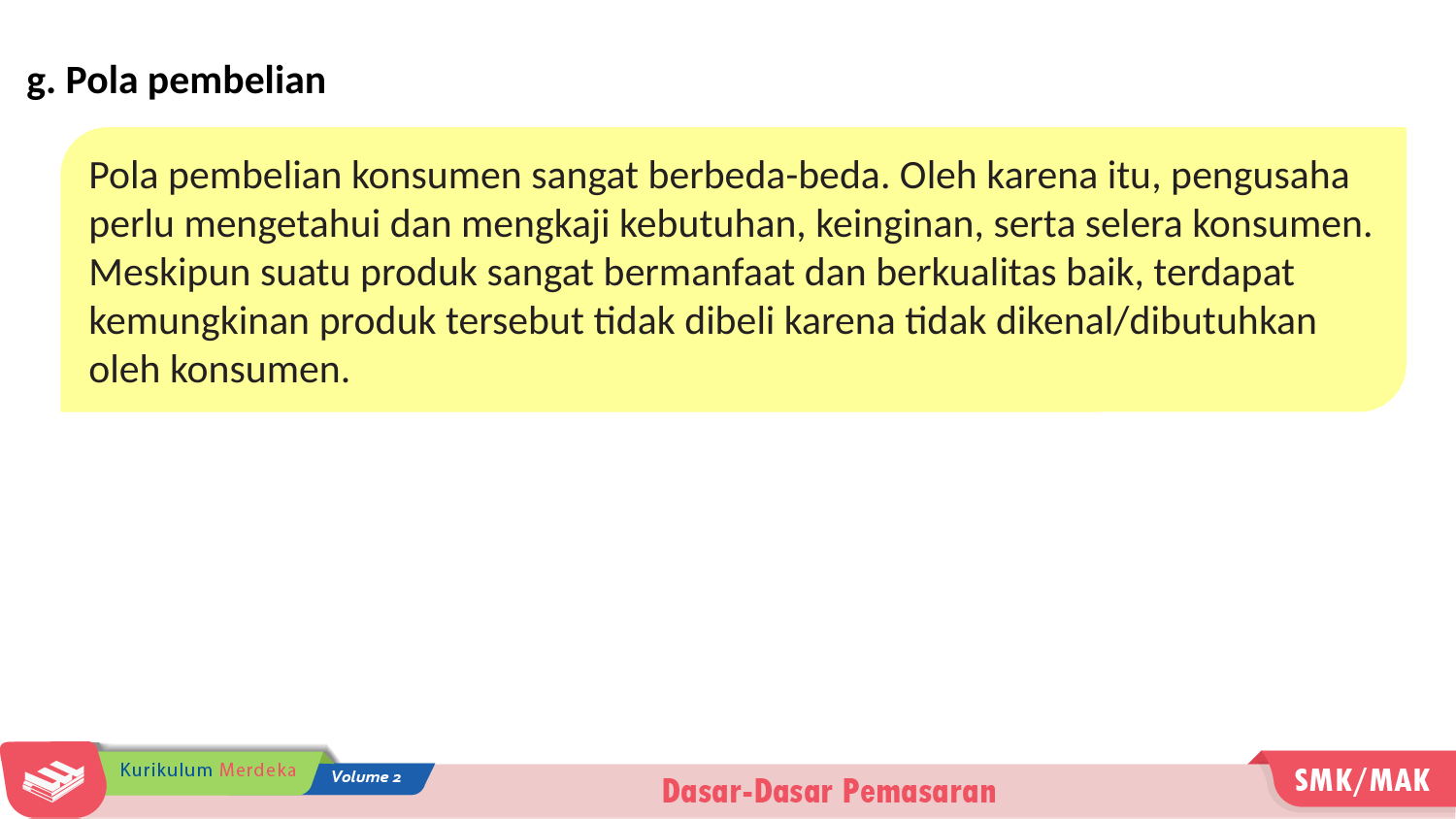

g. Pola pembelian
Pola pembelian konsumen sangat berbeda-beda. Oleh karena itu, pengusaha perlu mengetahui dan mengkaji kebutuhan, keinginan, serta selera konsumen. Meskipun suatu produk sangat bermanfaat dan berkualitas baik, terdapat kemungkinan produk tersebut tidak dibeli karena tidak dikenal/dibutuhkan oleh konsumen.